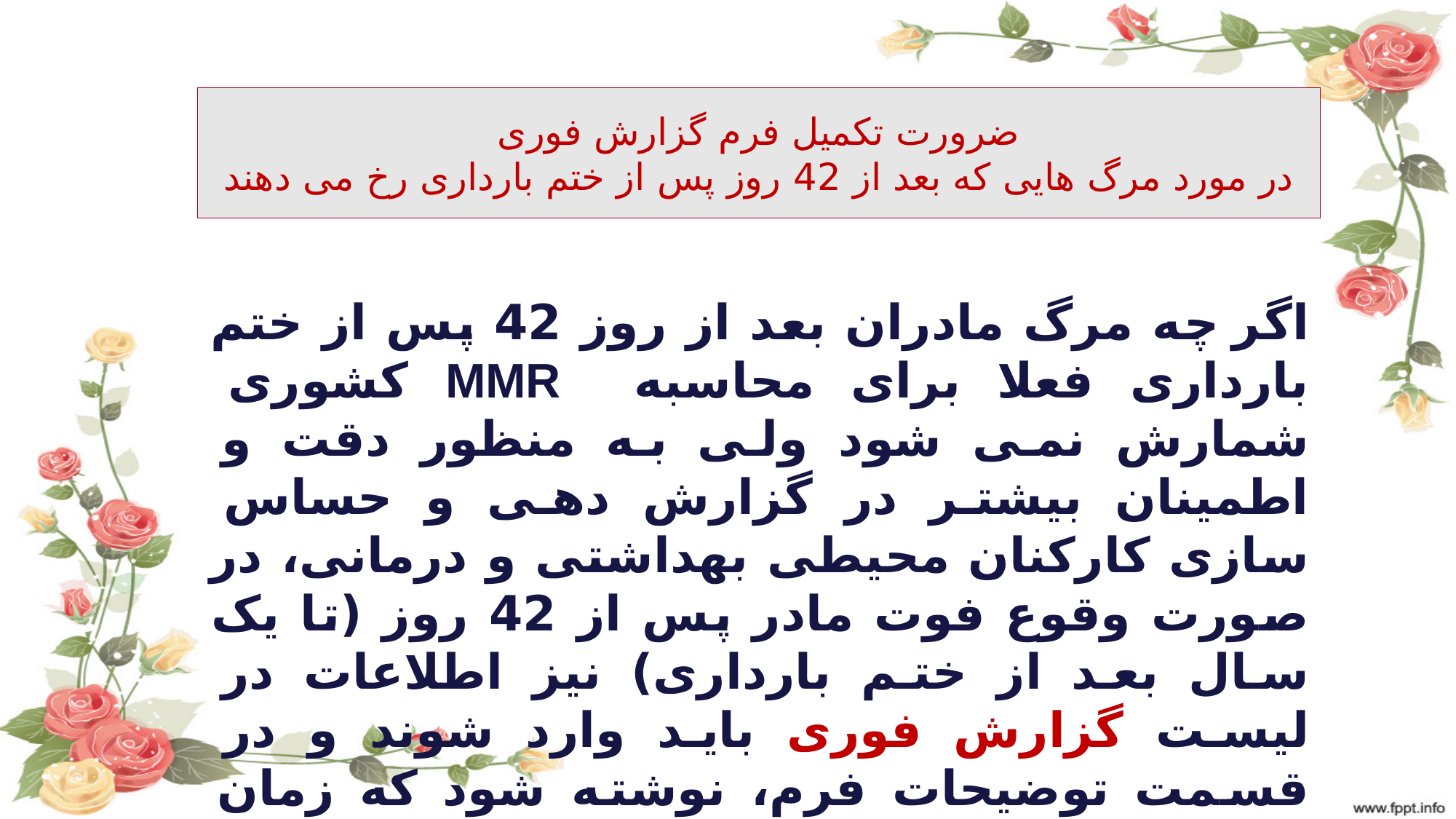

# ضرورت تکمیل فرم گزارش فوری در مورد مرگ هایی که بعد از 42 روز پس از ختم بارداری رخ می دهند

اگر چه مرگ مادران بعد از روز 42 پس از ختم بارداری فعلا برای محاسبه  MMR کشوری شمارش نمی شود ولی به منظور دقت و اطمینان بیشتر در گزارش دهی و حساس سازی کارکنان محیطی بهداشتی و درمانی، در صورت وقوع فوت مادر پس از 42 روز (تا یک سال بعد از ختم بارداری) نیز اطلاعات در لیست گزارش فوری باید وارد شوند و در قسمت توضیحات فرم، نوشته شود که زمان فوت بعد از 42 روز بوده است.